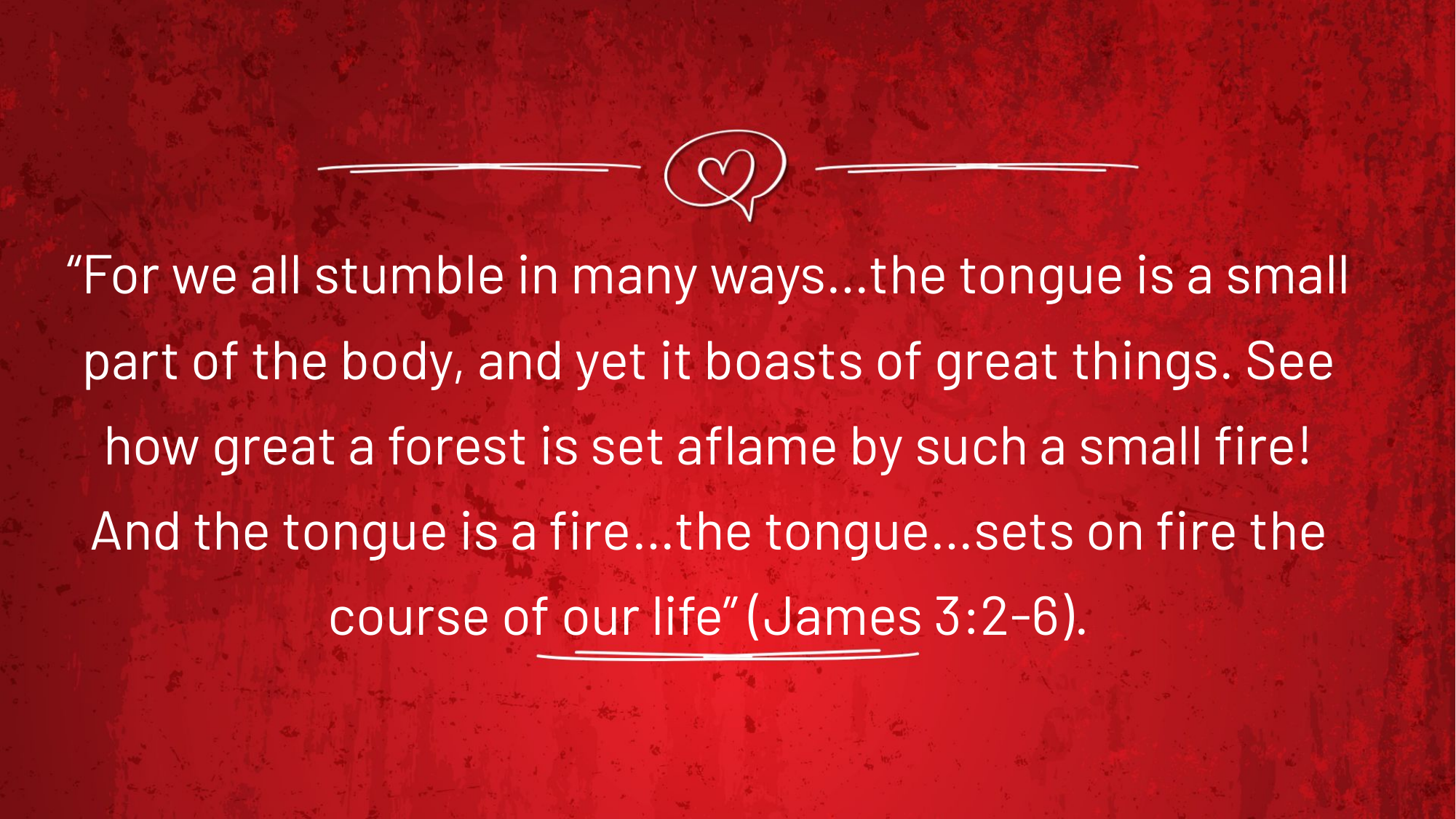

# “For we all stumble in many ways…the tongue is a small part of the body, and yet it boasts of great things. See how great a forest is set aflame by such a small fire! And the tongue is a fire…the tongue…sets on fire the course of our life” (James 3:2-6).